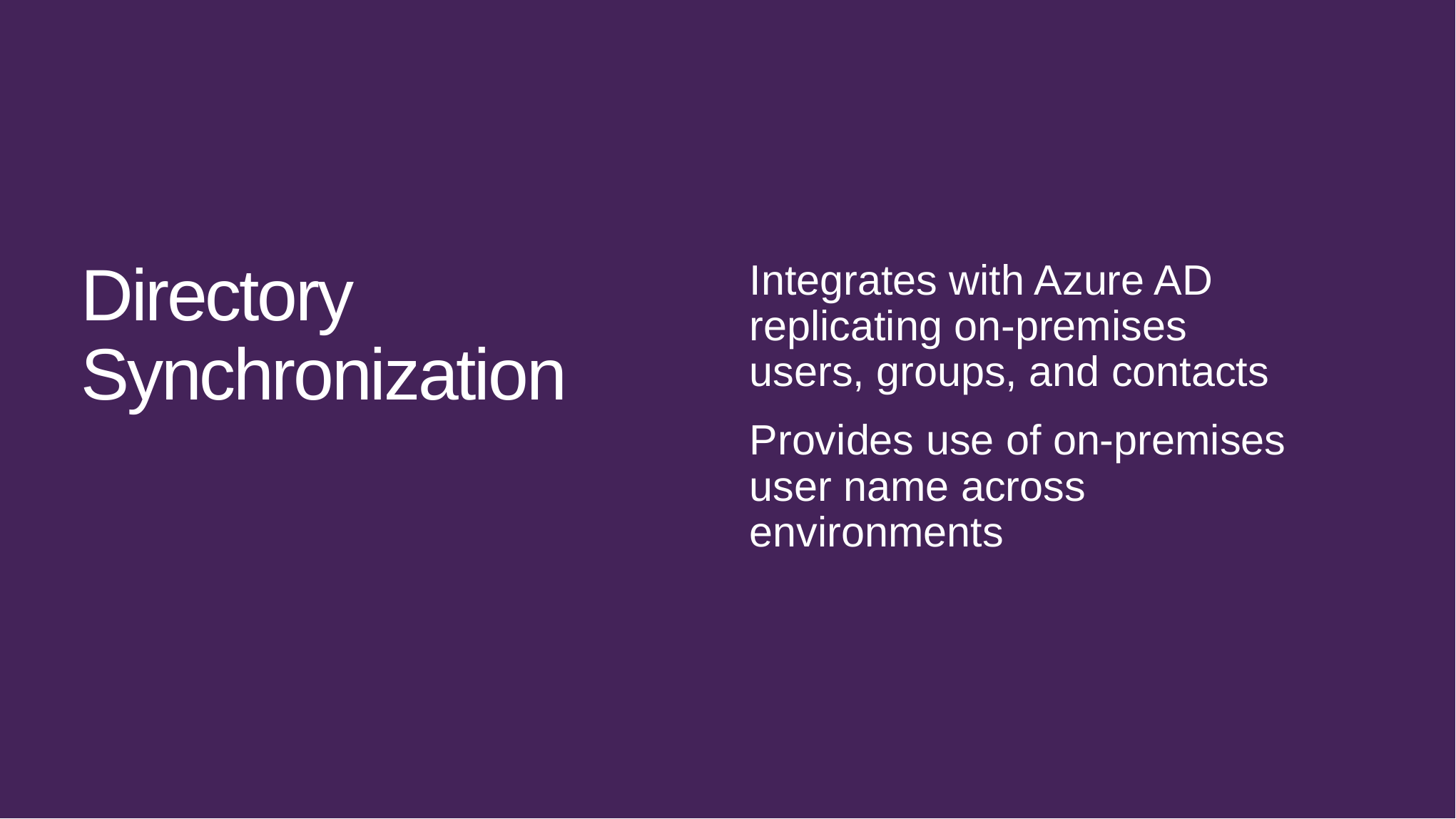

Integrates with Azure AD replicating on-premises users, groups, and contacts
Provides use of on-premises user name across environments
Directory Synchronization